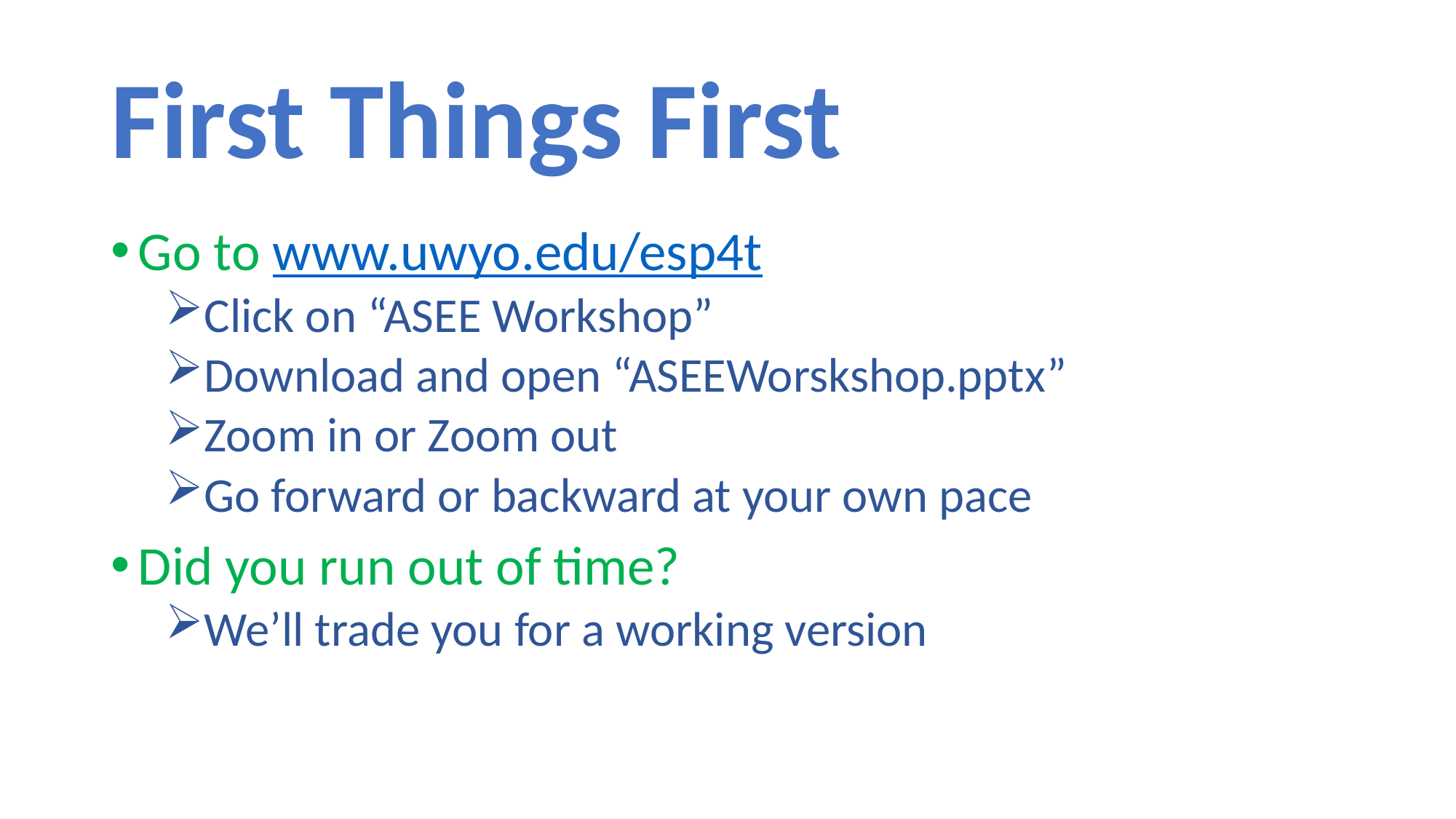

# First Things First
Go to www.uwyo.edu/esp4t
Click on “ASEE Workshop”
Download and open “ASEEWorskshop.pptx”
Zoom in or Zoom out
Go forward or backward at your own pace
Did you run out of time?
We’ll trade you for a working version